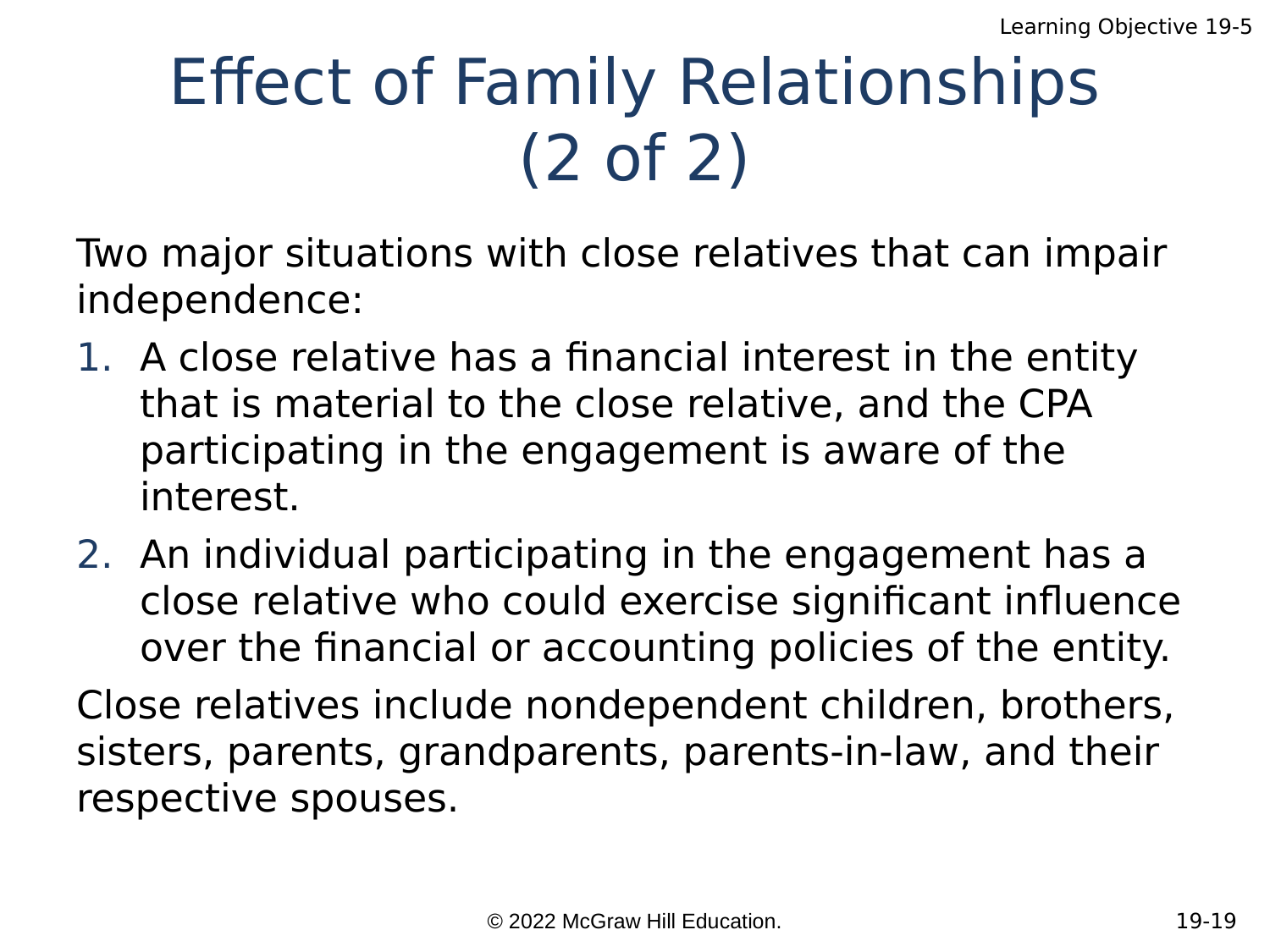

Learning Objective 19-5
# Effect of Family Relationships (2 of 2)
Two major situations with close relatives that can impair independence:
A close relative has a financial interest in the entity that is material to the close relative, and the CPA participating in the engagement is aware of the interest.
An individual participating in the engagement has a close relative who could exercise significant influence over the financial or accounting policies of the entity.
Close relatives include nondependent children, brothers, sisters, parents, grandparents, parents-in-law, and their respective spouses.